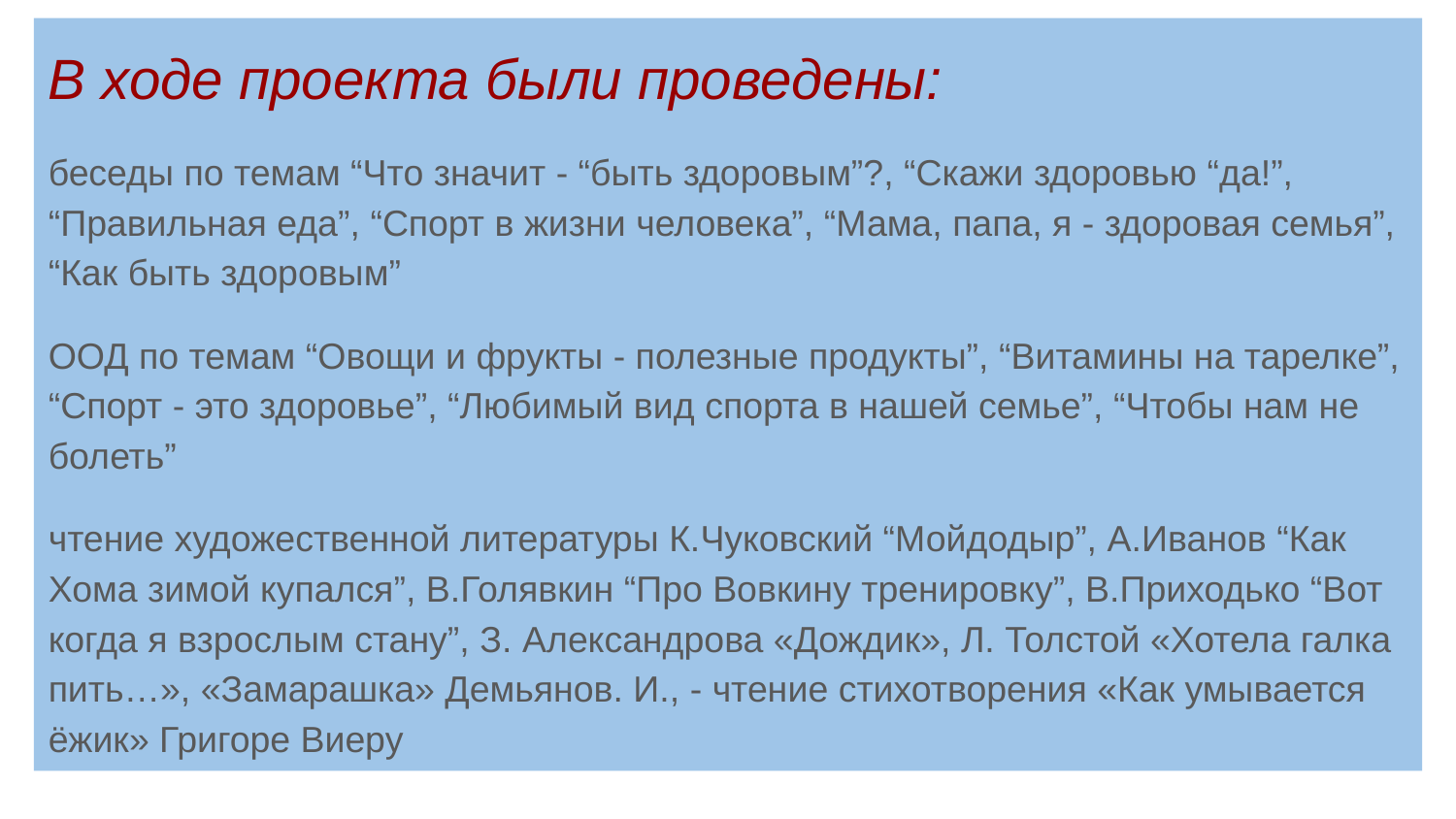

В ходе проекта были проведены:
беседы по темам “Что значит - “быть здоровым”?, “Скажи здоровью “да!”, “Правильная еда”, “Спорт в жизни человека”, “Мама, папа, я - здоровая семья”, “Как быть здоровым”
ООД по темам “Овощи и фрукты - полезные продукты”, “Витамины на тарелке”, “Спорт - это здоровье”, “Любимый вид спорта в нашей семье”, “Чтобы нам не болеть”
чтение художественной литературы К.Чуковский “Мойдодыр”, А.Иванов “Как Хома зимой купался”, В.Голявкин “Про Вовкину тренировку”, В.Приходько “Вот когда я взрослым стану”, З. Александрова «Дождик», Л. Толстой «Хотела галка пить…», «Замарашка» Демьянов. И., - чтение стихотворения «Как умывается ёжик» Григоре Виеру